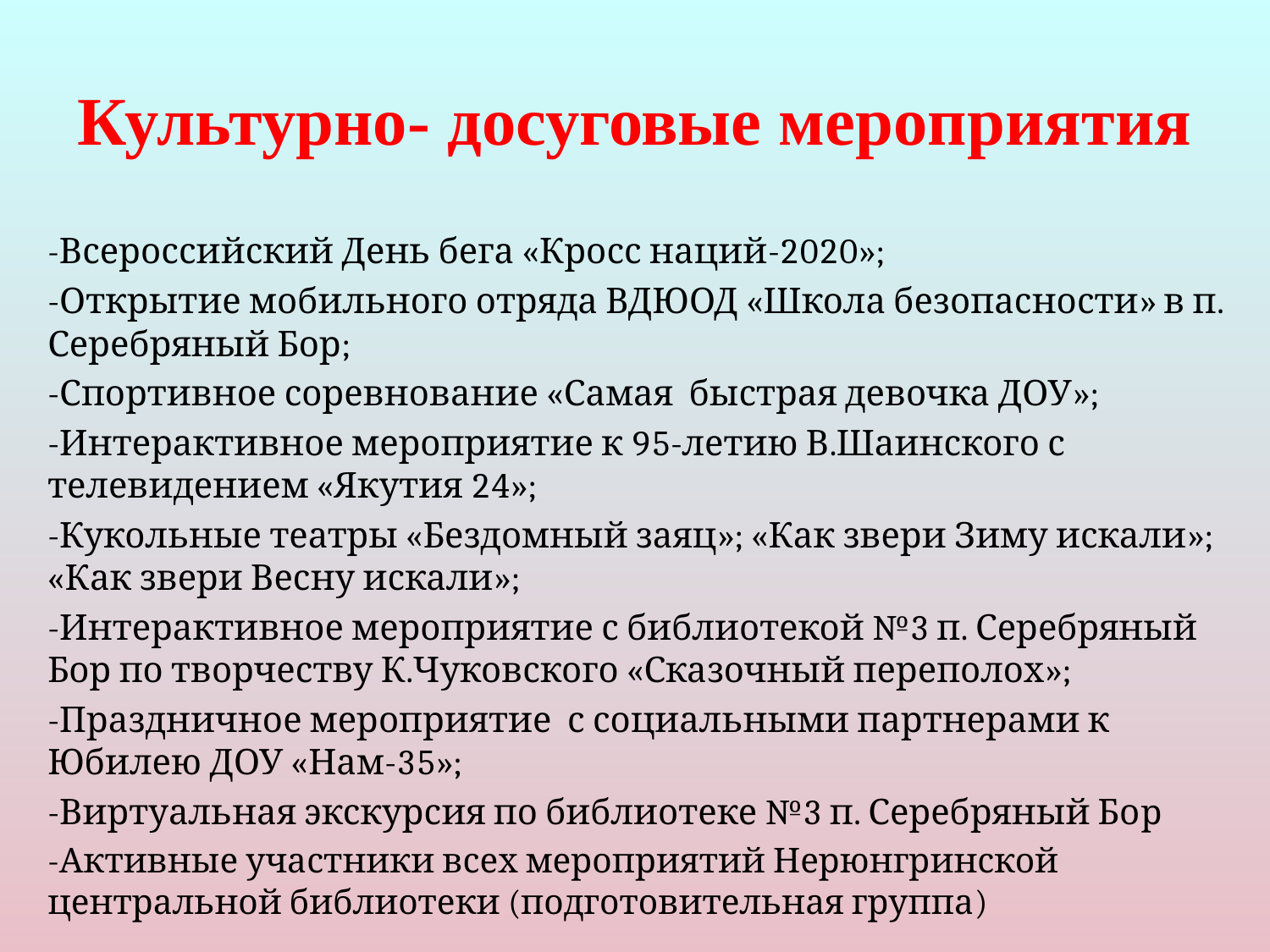

# Культурно- досуговые мероприятия
-Всероссийский День бега «Кросс наций-2020»;
-Открытие мобильного отряда ВДЮОД «Школа безопасности» в п. Серебряный Бор;
-Спортивное соревнование «Самая  быстрая девочка ДОУ»;
-Интерактивное мероприятие к 95-летию В.Шаинского с телевидением «Якутия 24»;
-Кукольные театры «Бездомный заяц»; «Как звери Зиму искали»; «Как звери Весну искали»;
-Интерактивное мероприятие с библиотекой №3 п. Серебряный Бор по творчеству К.Чуковского «Сказочный переполох»;
-Праздничное мероприятие  с социальными партнерами к Юбилею ДОУ «Нам-35»;
-Виртуальная экскурсия по библиотеке №3 п. Серебряный Бор
-Активные участники всех мероприятий Нерюнгринской центральной библиотеки (подготовительная группа)